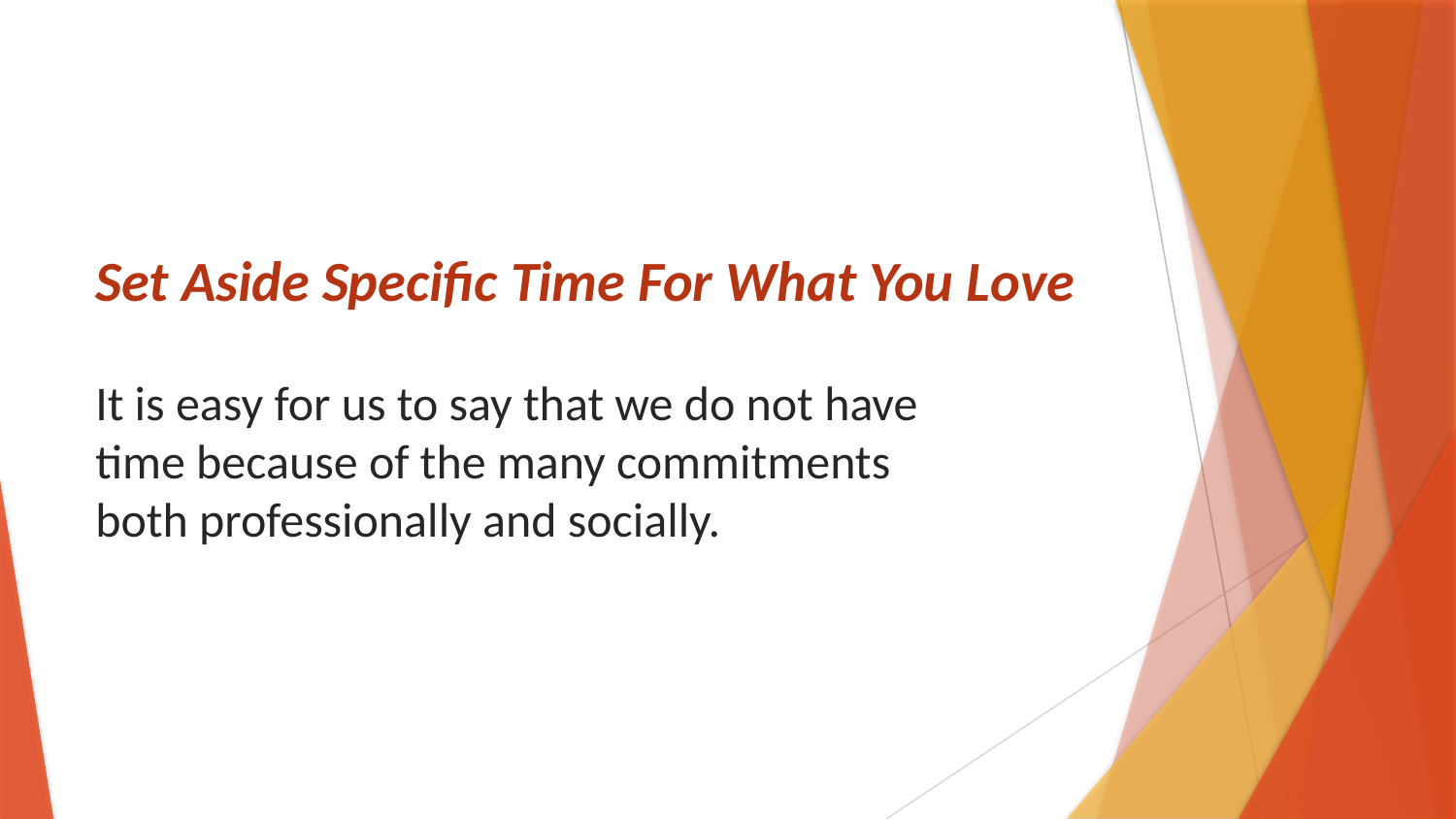

# Set Aside Specific Time For What You Love
It is easy for us to say that we do not have time because of the many commitments both professionally and socially.